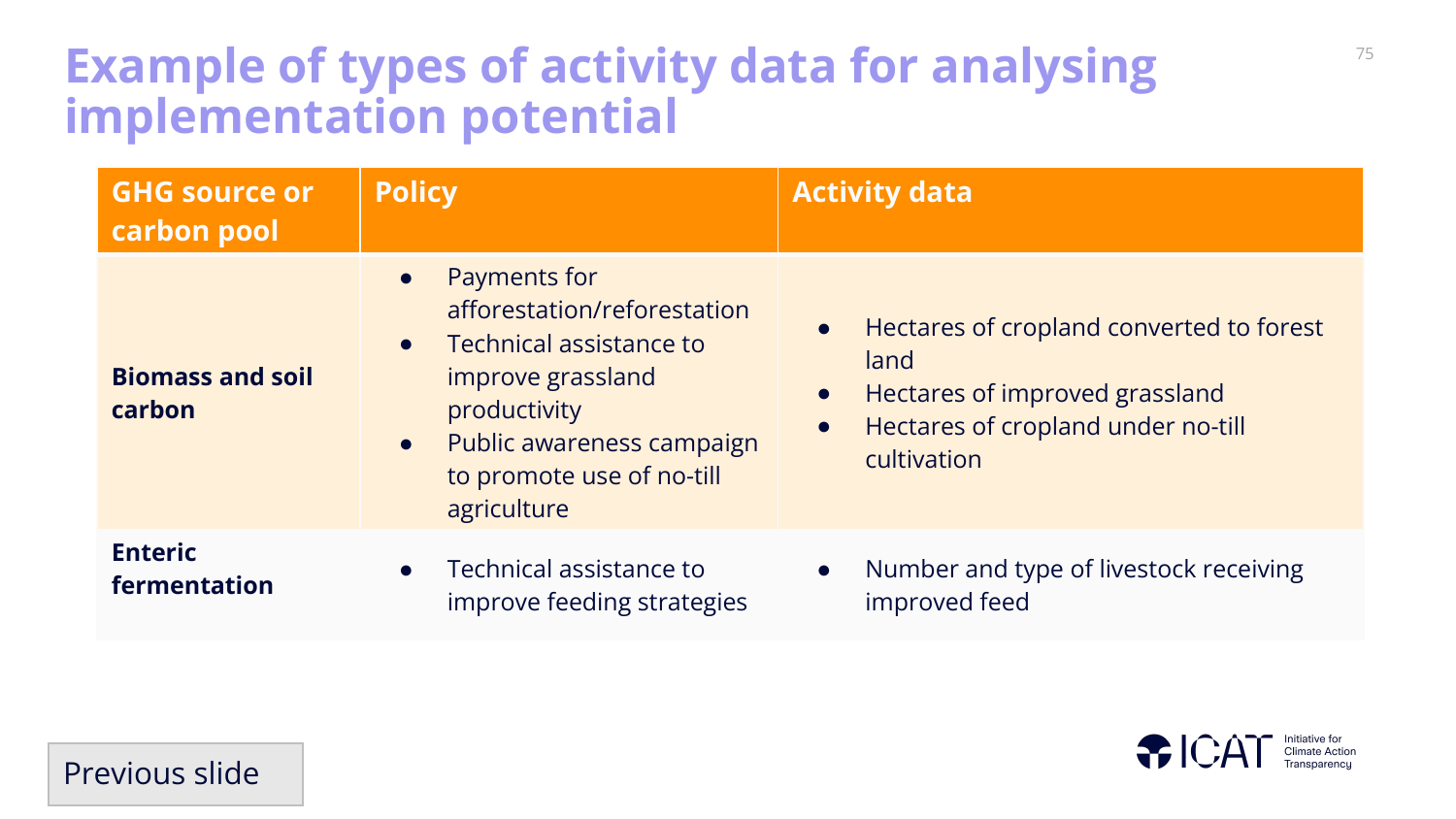

# Example of types of activity data for analysing implementation potential
| GHG source or carbon pool | Policy | Activity data |
| --- | --- | --- |
| Biomass and soil carbon | Payments for afforestation/reforestation Technical assistance to improve grassland productivity Public awareness campaign to promote use of no-till agriculture | Hectares of cropland converted to forest land Hectares of improved grassland Hectares of cropland under no-till cultivation |
| Enteric fermentation | Technical assistance to improve feeding strategies | Number and type of livestock receiving improved feed |
Previous slide